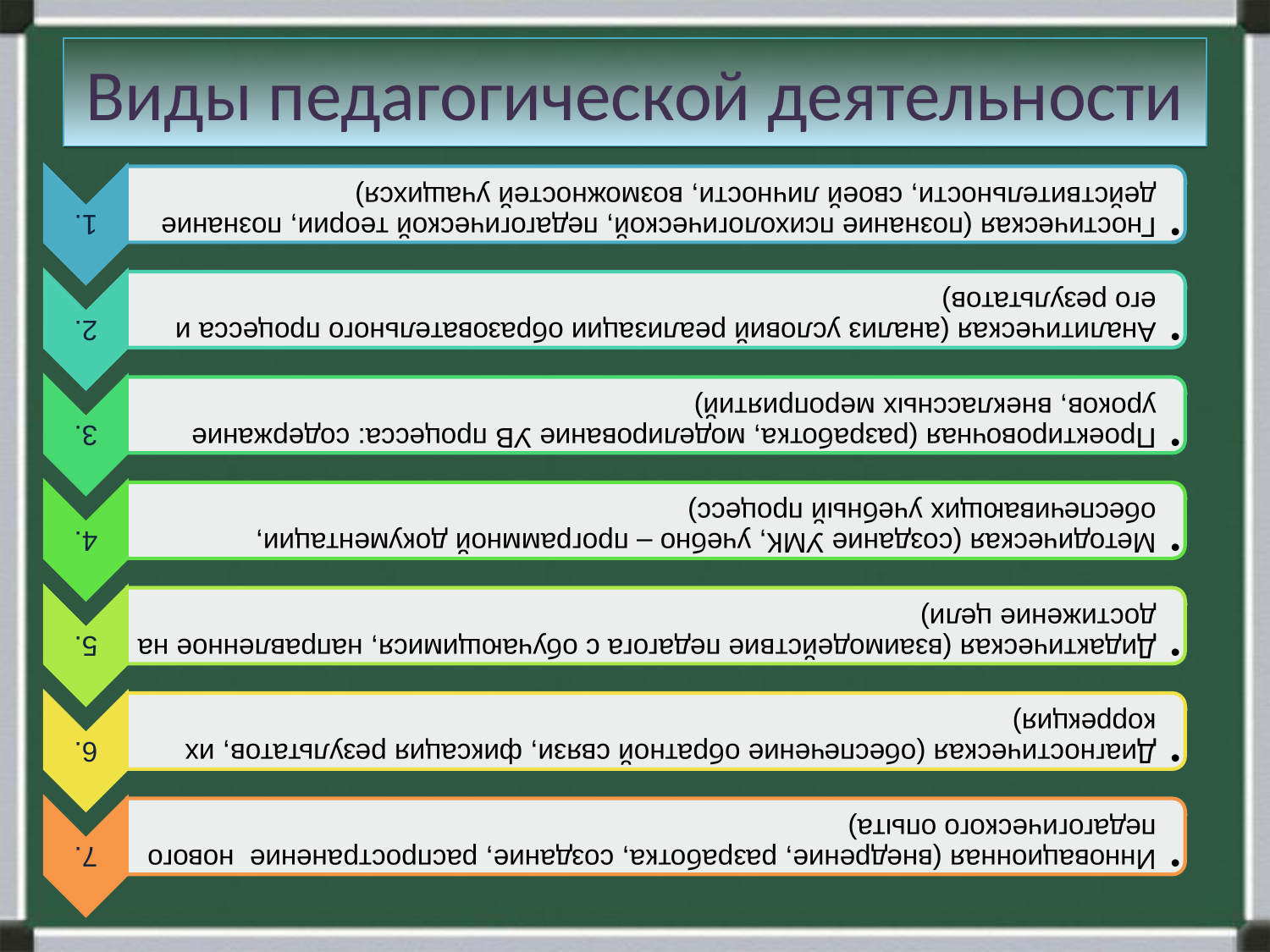

Виды педагогической деятельности
1.
Гностическая (познание психологической, педагогической теории, познание действительности, своей личности, возможностей учащихся)
2.
Аналитическая (анализ условий реализации образовательного процесса и его результатов)
3.
Проектировочная (разработка, моделирование УВ процесса: содержание уроков, внеклассных мероприятий)
4.
Методическая (создание УМК, учебно – программной документации, обеспечивающих учебный процесс)
5.
Дидактическая (взаимодействие педагога с обучающимися, направленное на достижение цели)
6.
Диагностическая (обеспечение обратной связи, фиксация результатов, их коррекция)
7.
Инновационная (внедрение, разработка, создание, распространение  нового педагогического опыта)